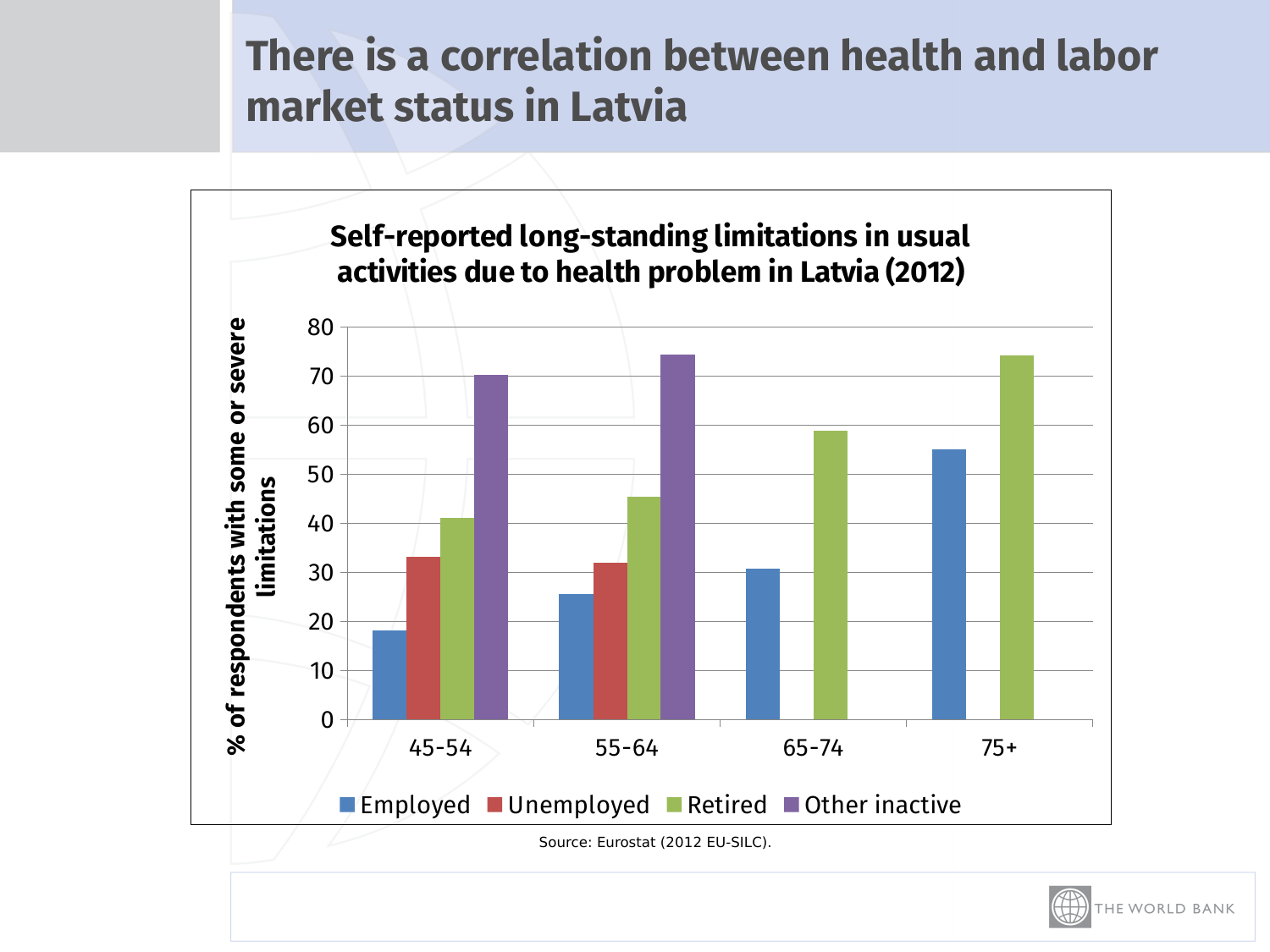

# There is a correlation between health and labor market status in Latvia

### Chart: Self-reported long-standing limitations in usual activities due to health problem in Latvia (2012)

| Category | Employed | Unemployed | Retired | Other inactive |
|---|---|---|---|---|
| 45-54 | 18.2 | 33.1 | 41.1 | 70.2 |
| 55-64 | 25.5 | 31.9 | 45.4 | 74.3 |
| 65-74 | 30.8 | None | 58.9 | None |
| 75+ | 55.0 | None | 74.2 | None |
Source: Eurostat (2012 EU-SILC).